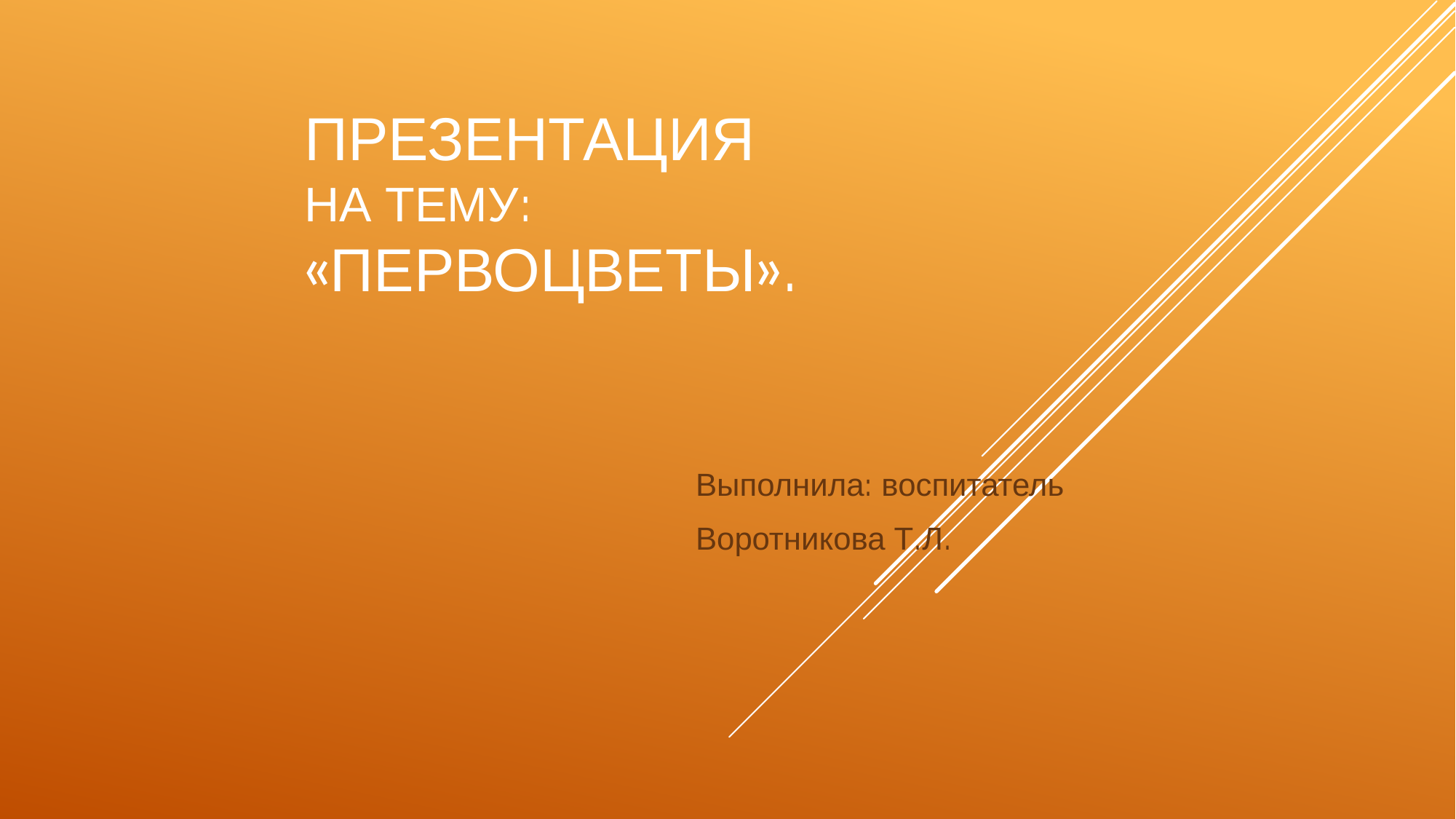

# Презентация на тему: «первоцветы».
Выполнила: воспитатель
Воротникова Т.Л.